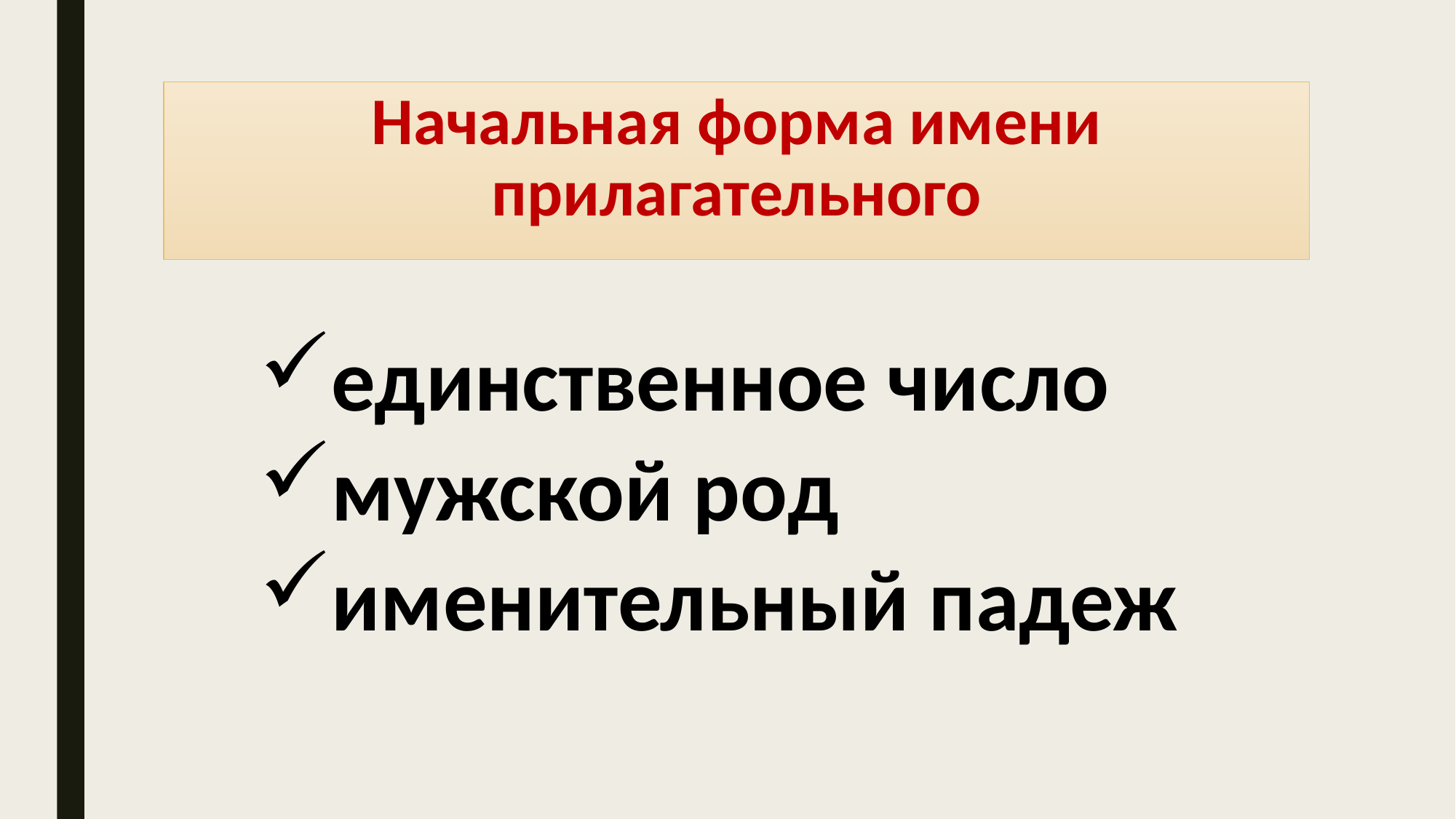

# Начальная форма имени прилагательного
единственное число
мужской род
именительный падеж